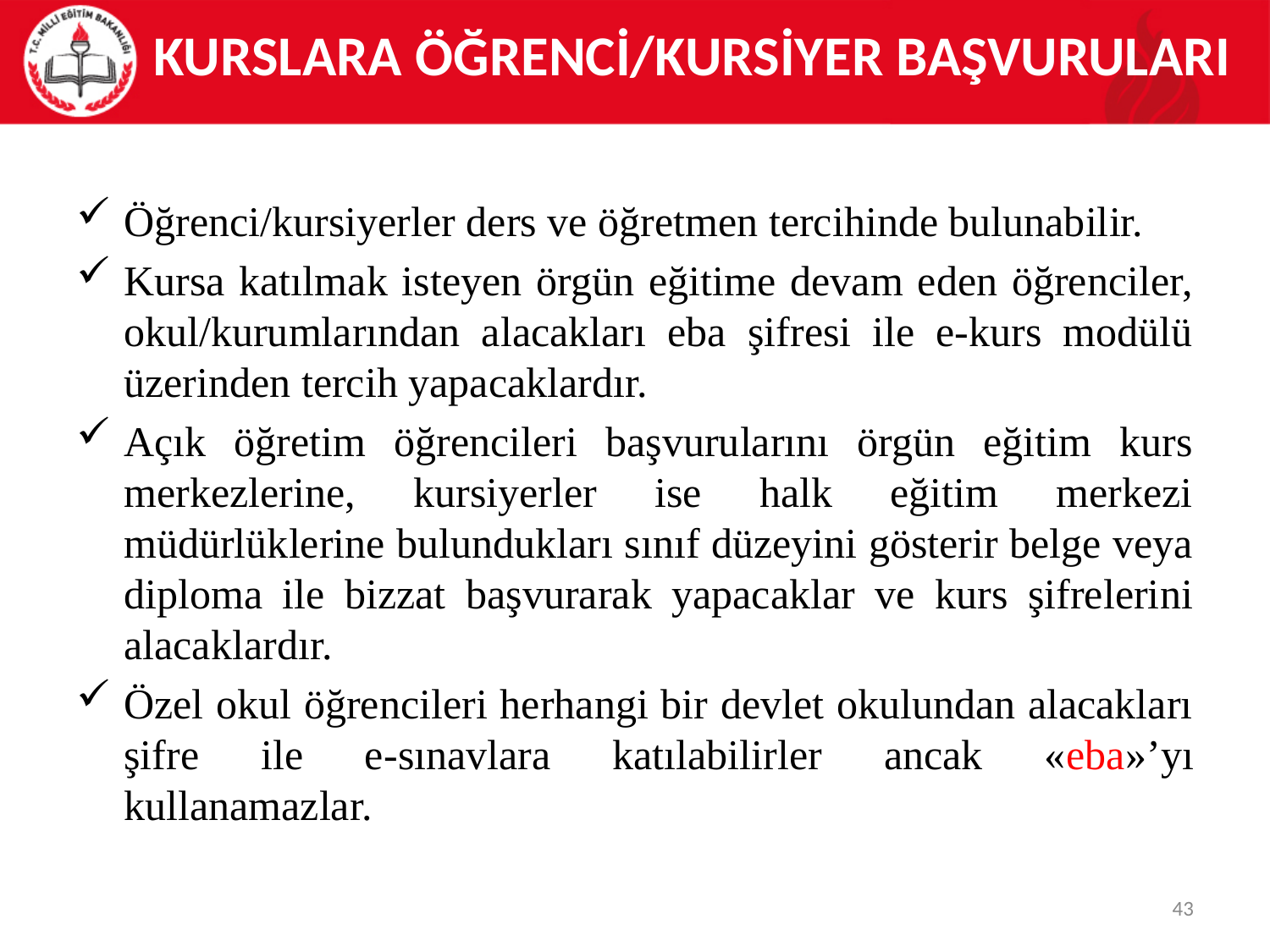

# KURSLARA ÖĞRENCİ/KURSİYER BAŞVURULARI

Öğrenci/kursiyerler ders ve öğretmen tercihinde bulunabilir.
Kursa katılmak isteyen örgün eğitime devam eden öğrenciler, okul/kurumlarından alacakları eba şifresi ile e-kurs modülü üzerinden tercih yapacaklardır.
Açık öğretim öğrencileri başvurularını örgün eğitim kurs merkezlerine, kursiyerler ise halk eğitim merkezi müdürlüklerine bulundukları sınıf düzeyini gösterir belge veya diploma ile bizzat başvurarak yapacaklar ve kurs şifrelerini alacaklardır.
Özel okul öğrencileri herhangi bir devlet okulundan alacakları şifre ile e-sınavlara katılabilirler ancak «eba»’yı kullanamazlar.

43